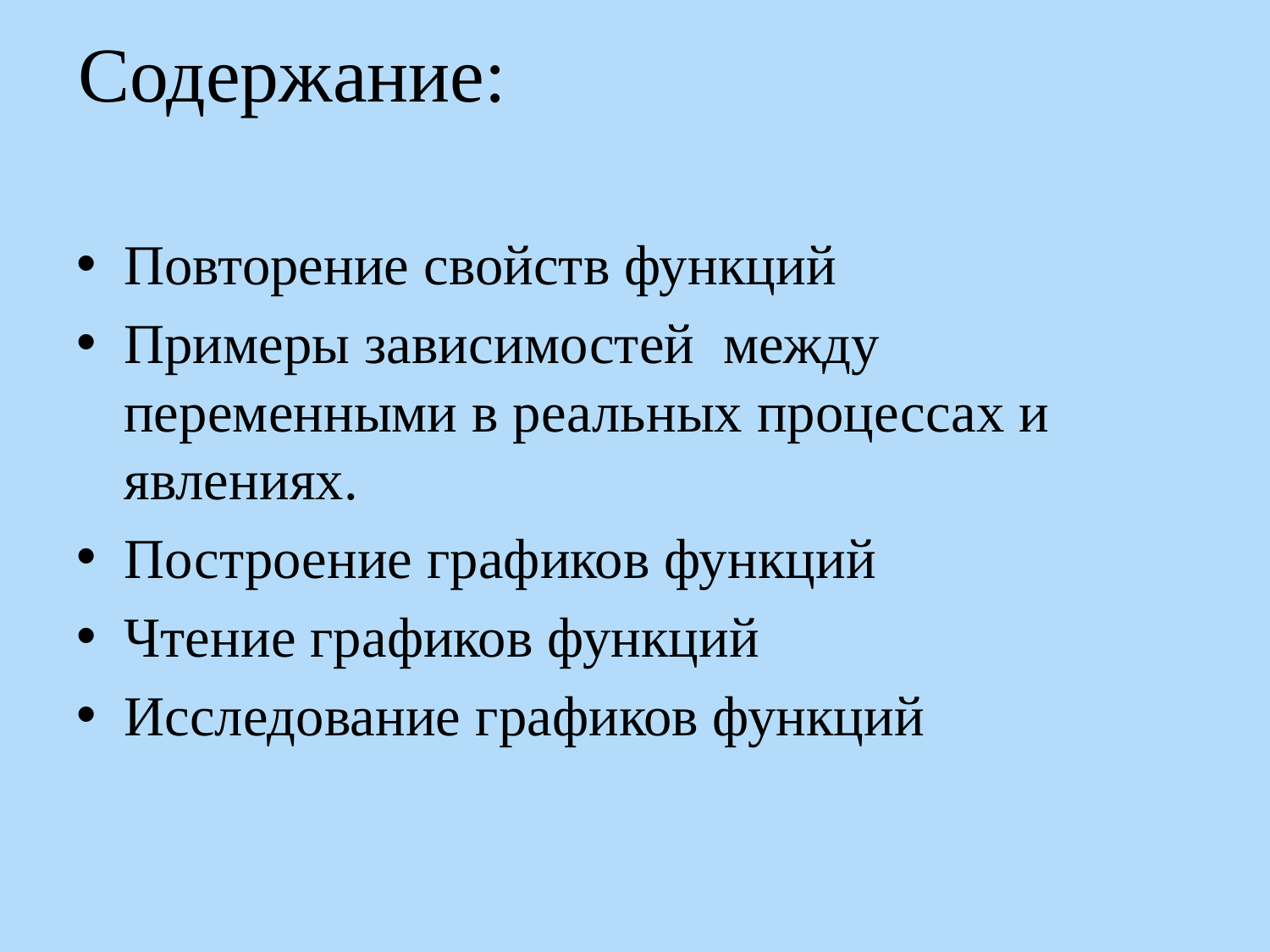

# Содержание:
Повторение свойств функций
Примеры зависимостей  между переменными в реальных процессах и явлениях.
Построение графиков функций
Чтение графиков функций
Исследование графиков функций